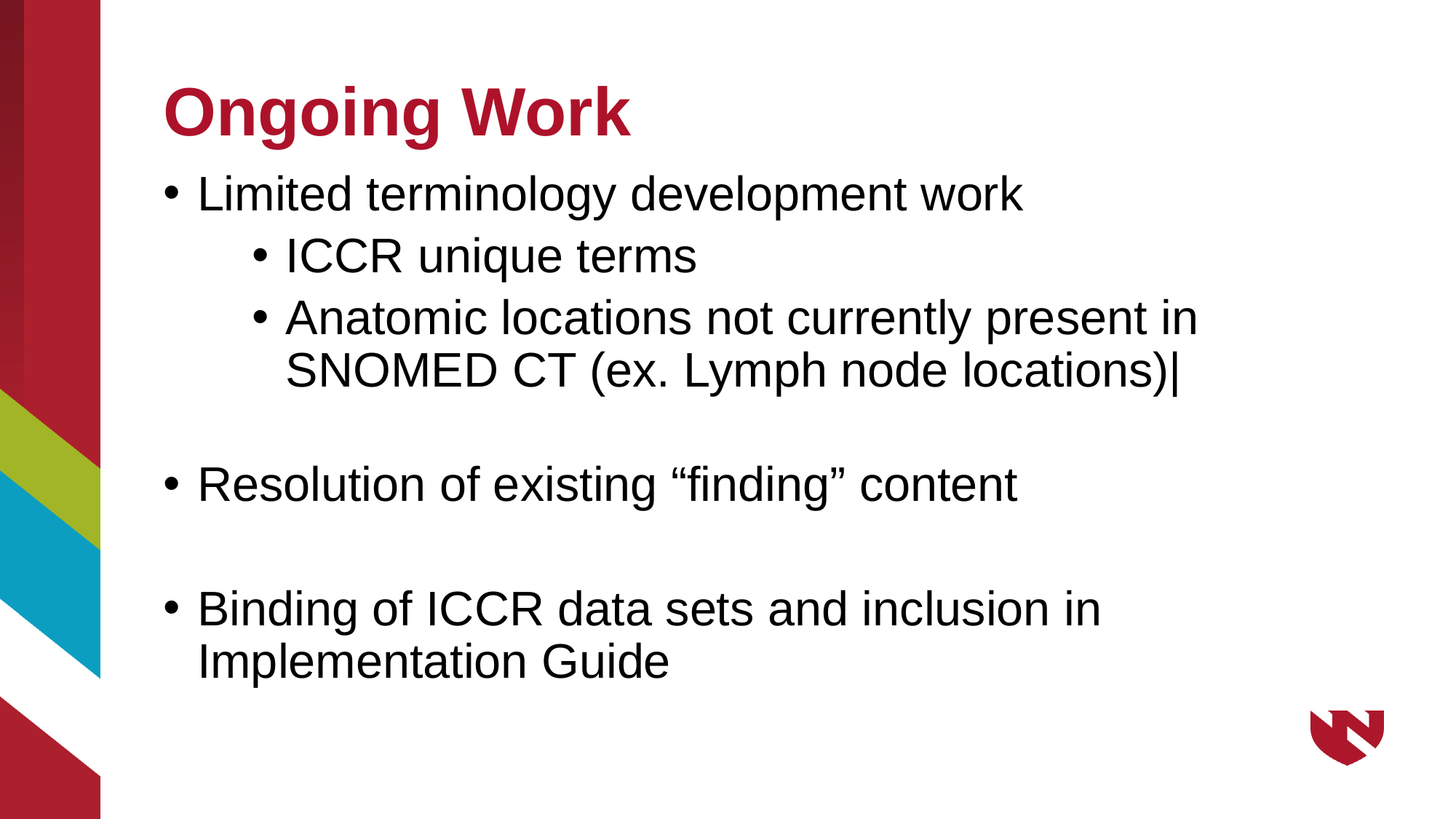

# Ongoing Work
Limited terminology development work
ICCR unique terms
Anatomic locations not currently present in SNOMED CT (ex. Lymph node locations)|
Resolution of existing “finding” content

Binding of ICCR data sets and inclusion in Implementation Guide